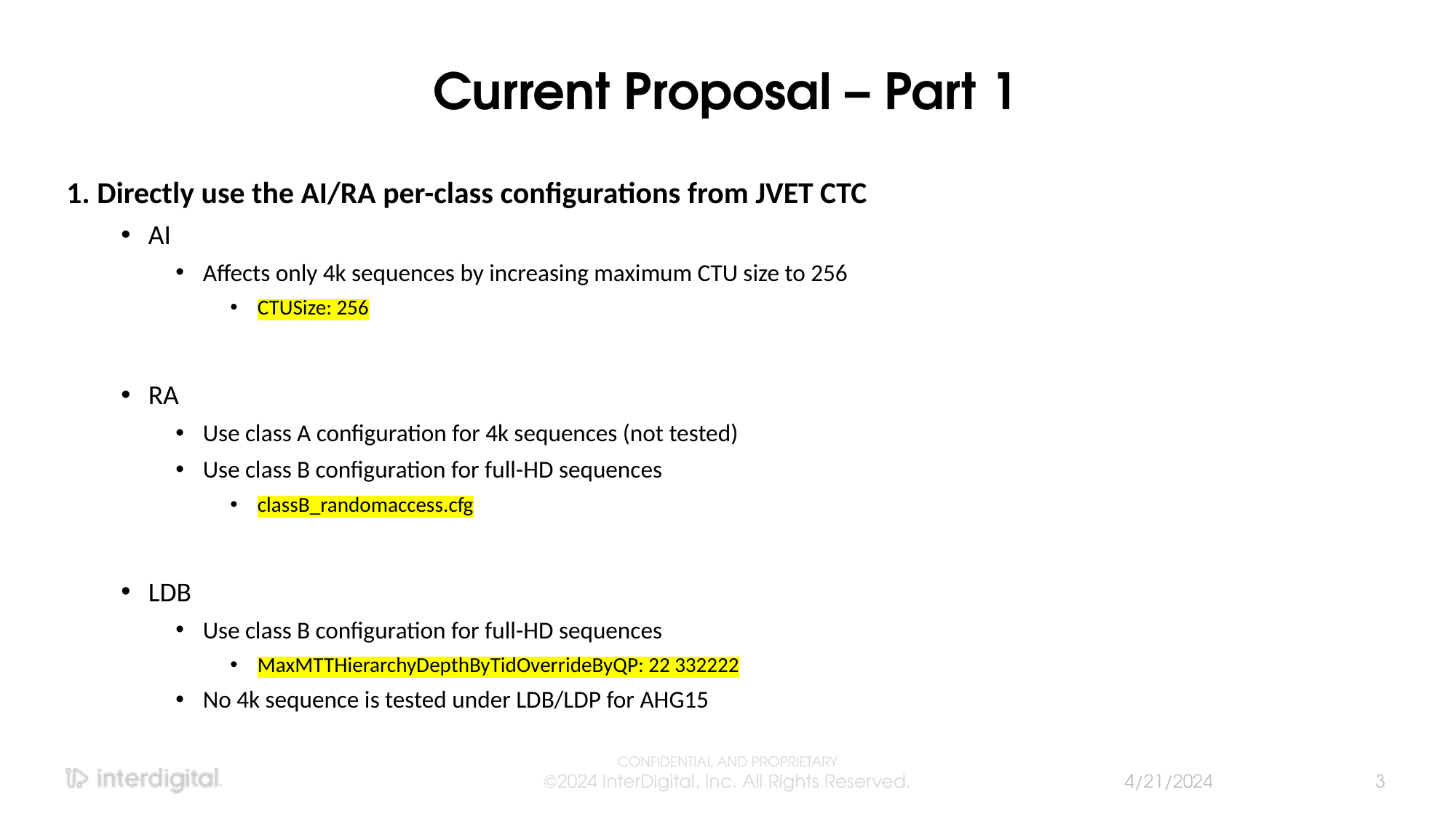

# Current Proposal – Part 1
1. Directly use the AI/RA per-class configurations from JVET CTC
AI
Affects only 4k sequences by increasing maximum CTU size to 256
CTUSize: 256

RA
Use class A configuration for 4k sequences (not tested)
Use class B configuration for full-HD sequences
classB_randomaccess.cfg

LDB
Use class B configuration for full-HD sequences
MaxMTTHierarchyDepthByTidOverrideByQP: 22 332222
No 4k sequence is tested under LDB/LDP for AHG15
CONFIDENTIAL AND PROPRIETARY
©2024 InterDigital, Inc. All Rights Reserved.
4/21/2024
3